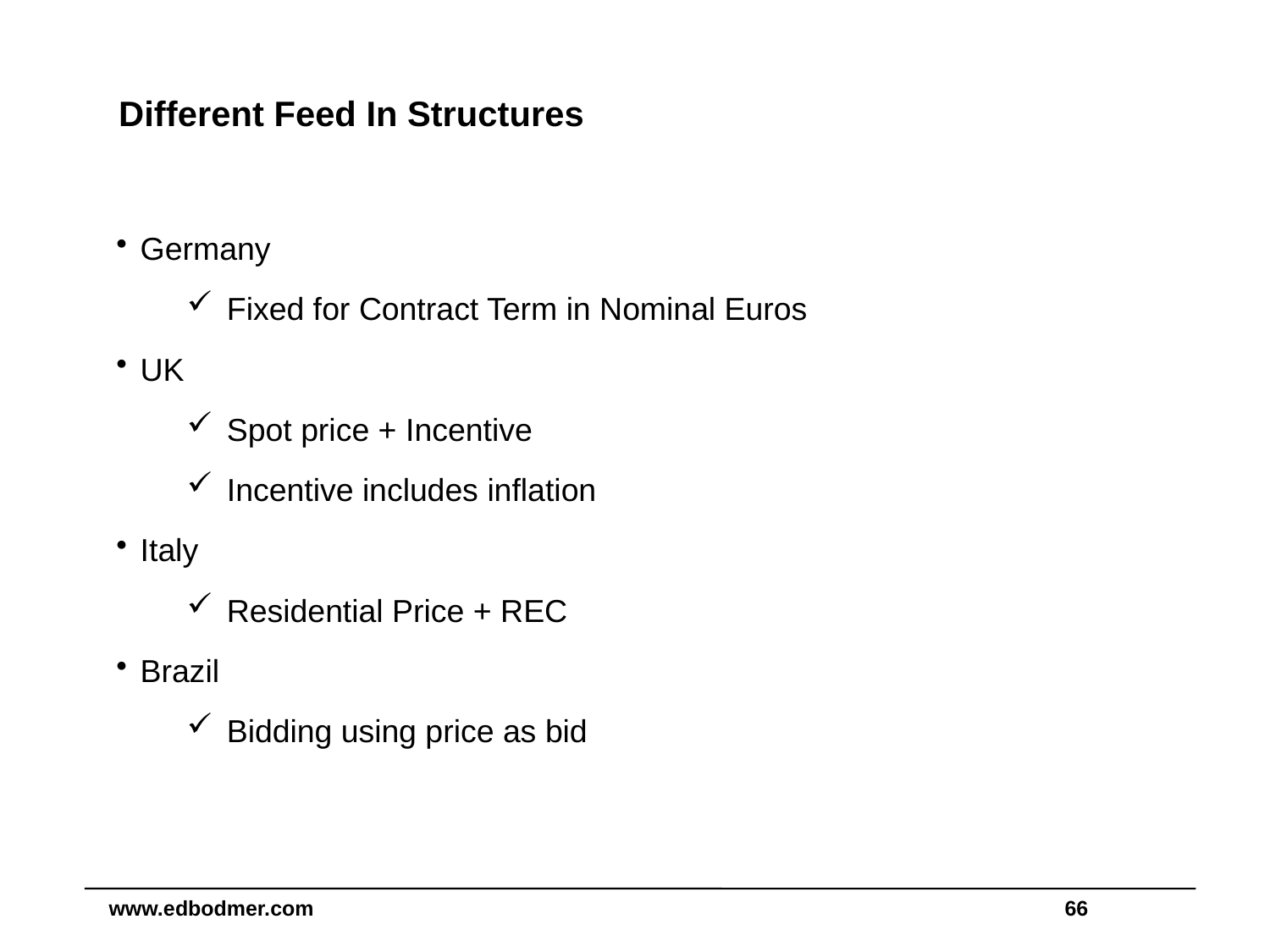

# Different Feed In Structures
Germany
Fixed for Contract Term in Nominal Euros
UK
Spot price + Incentive
Incentive includes inflation
Italy
Residential Price + REC
Brazil
Bidding using price as bid